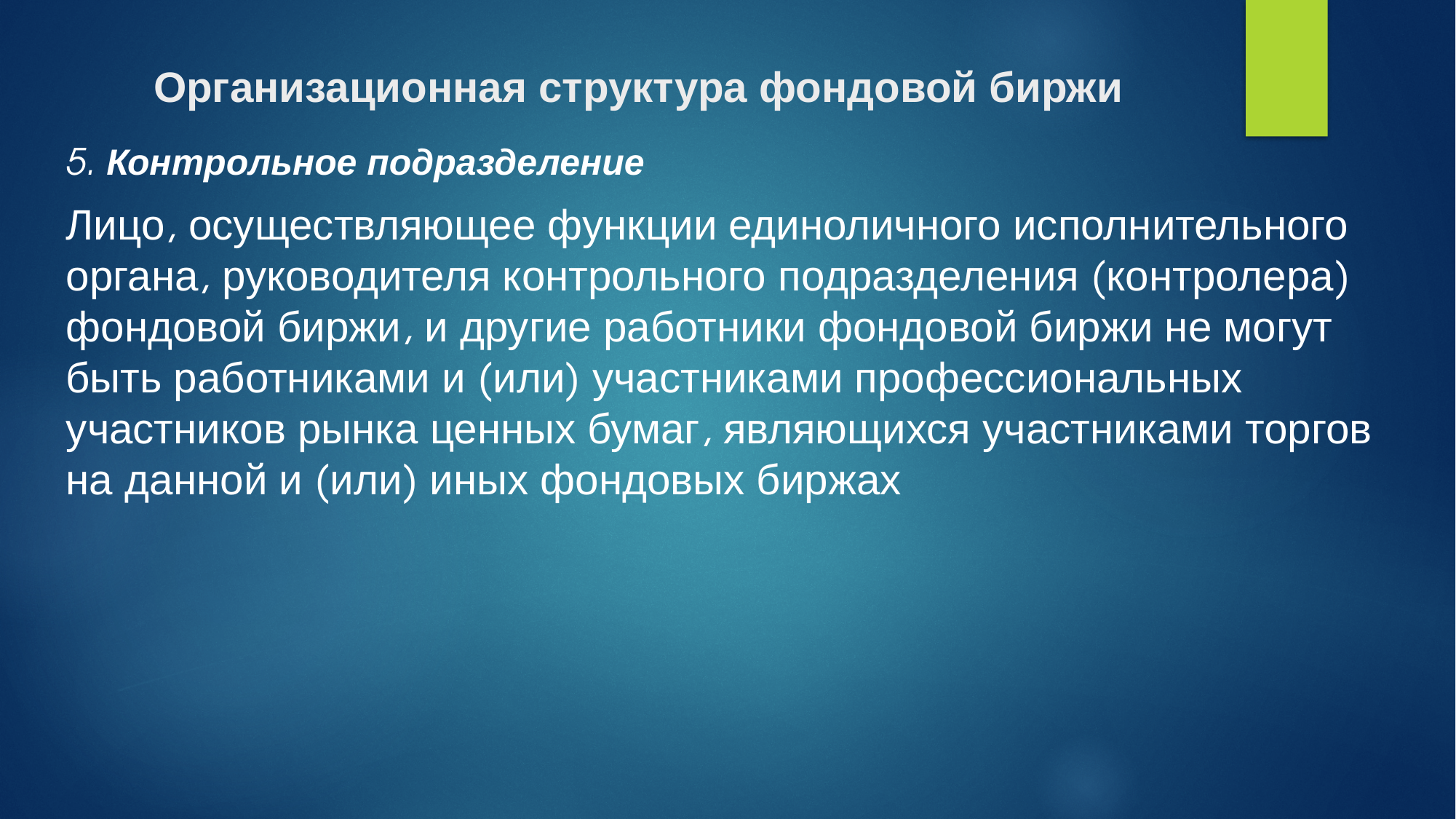

# Организационная структура фондовой биржи
5. Контрольное подразделение
Лицо, осуществляющее функции единоличного исполнительного органа, руководителя контрольного подразделения (контролера) фондовой биржи, и другие работники фондовой биржи не могут быть работниками и (или) участниками профессиональных участников рынка ценных бумаг, являющихся участниками торгов на данной и (или) иных фондовых биржах